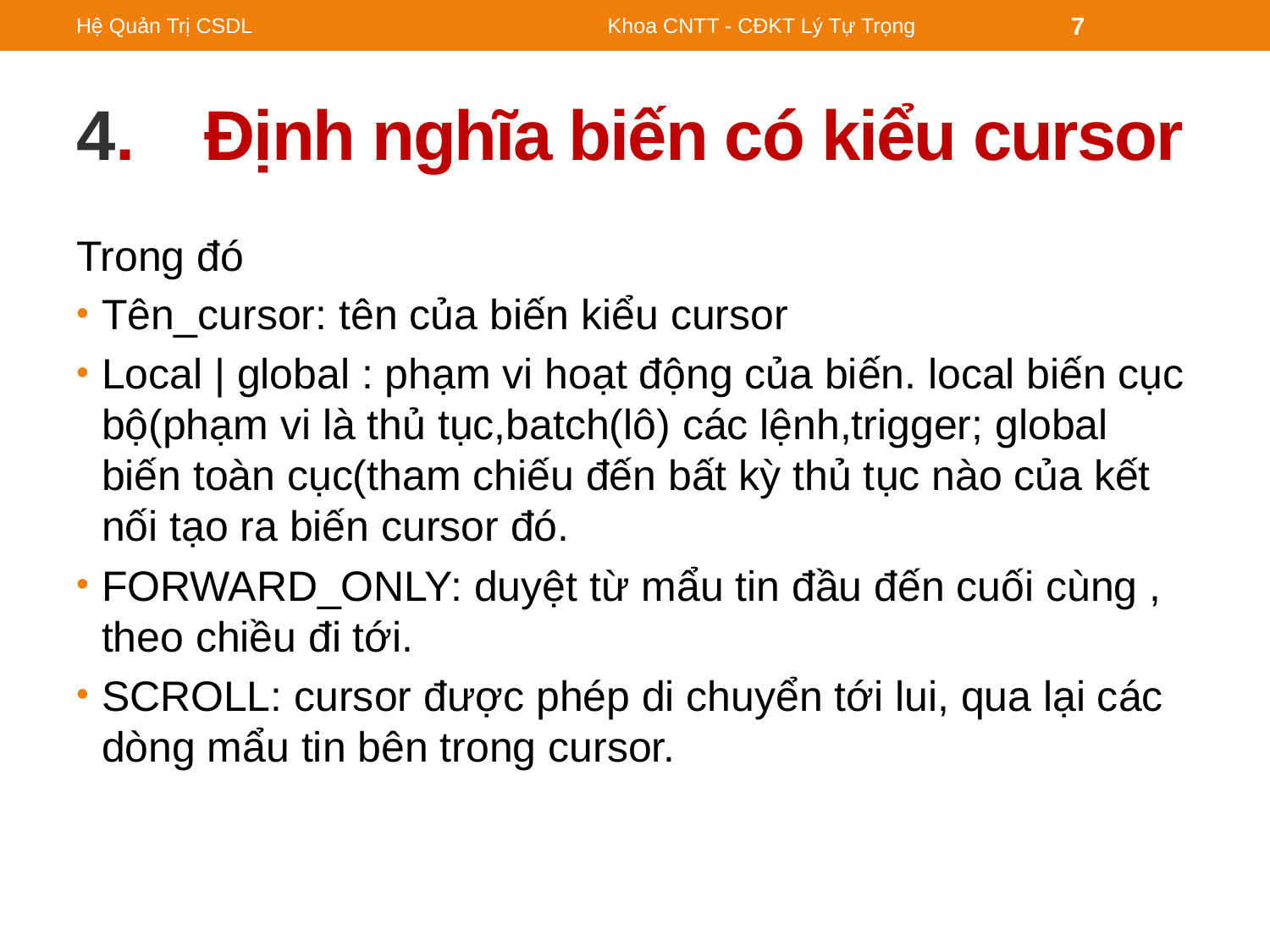

Hệ Quản Trị CSDL
Khoa CNTT - CĐKT Lý Tự Trọng
7
# 4.    Định nghĩa biến có kiểu cursor
Trong đó
Tên_cursor: tên của biến kiểu cursor
Local | global : phạm vi hoạt động của biến. local biến cục bộ(phạm vi là thủ tục,batch(lô) các lệnh,trigger; global biến toàn cục(tham chiếu đến bất kỳ thủ tục nào của kết nối tạo ra biến cursor đó.
FORWARD_ONLY: duyệt từ mẩu tin đầu đến cuối cùng , theo chiều đi tới.
SCROLL: cursor được phép di chuyển tới lui, qua lại các dòng mẩu tin bên trong cursor.